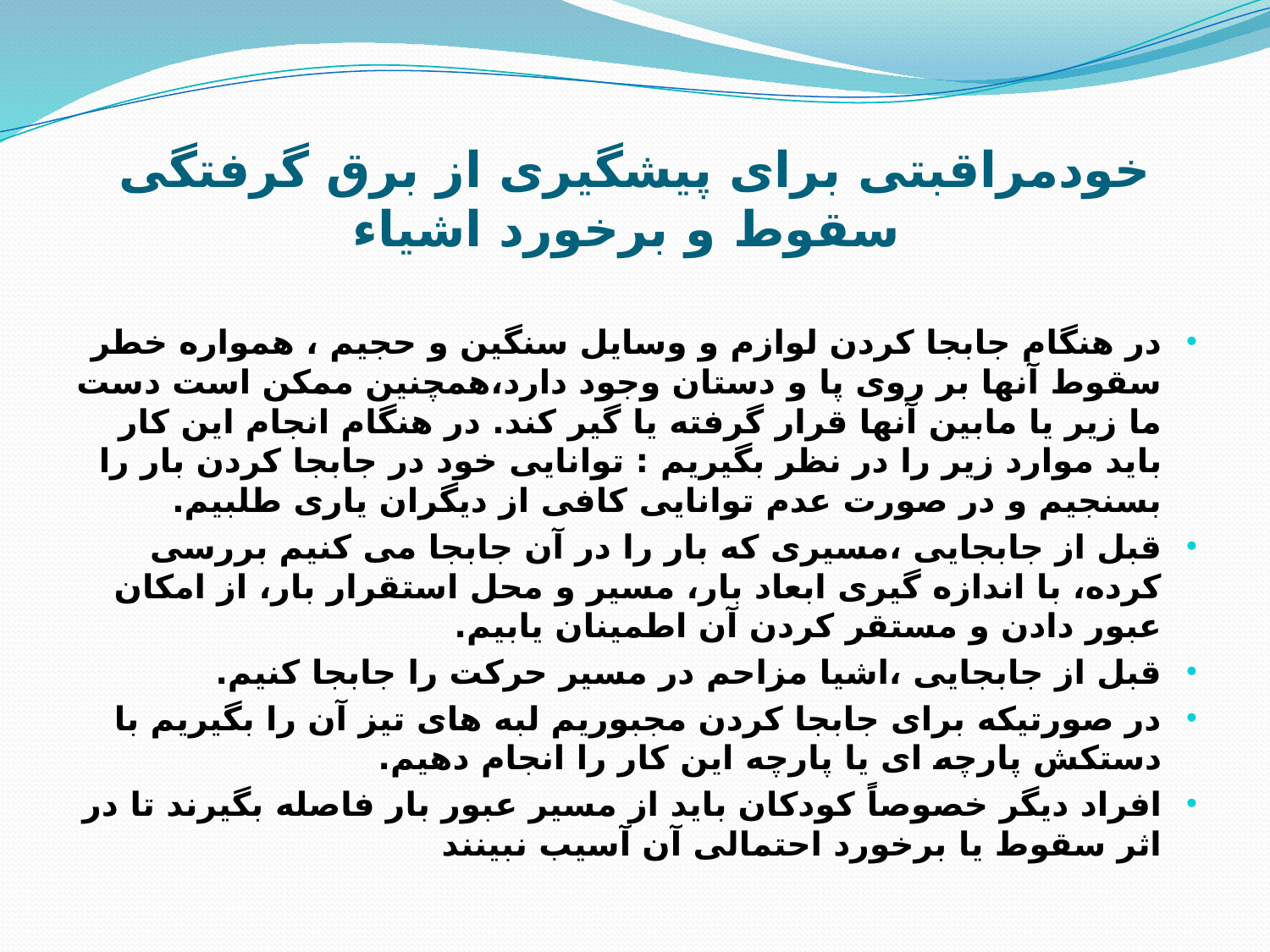

# خودمراقبتی برای پیشگیری از برق گرفتگی سقوط و برخورد اشیاء

در هنگام جابجا کردن لوازم و وسایل سنگین و حجیم ، همواره خطر سقوط آنها بر روی پا و دستان وجود دارد،همچنین ممکن است دست ما زیر یا مابین آنها قرار گرفته یا گیر کند. در هنگام انجام این کار باید موارد زیر را در نظر بگیریم : توانایی خود در جابجا کردن بار را بسنجیم و در صورت عدم توانایی کافی از دیگران یاری طلبیم.
قبل از جابجایی ،مسیری که بار را در آن جابجا می کنیم بررسی کرده، با اندازه گیری ابعاد بار، مسیر و محل استقرار بار، از امکان عبور دادن و مستقر کردن آن اطمینان یابیم.
قبل از جابجایی ،اشیا مزاحم در مسیر حرکت را جابجا کنیم.
در صورتیکه برای جابجا کردن مجبوریم لبه های تیز آن را بگیریم با دستکش پارچه ای یا پارچه این کار را انجام دهیم.
افراد دیگر خصوصاً کودکان باید از مسیر عبور بار فاصله بگیرند تا در اثر سقوط یا برخورد احتمالی آن آسیب نبینند